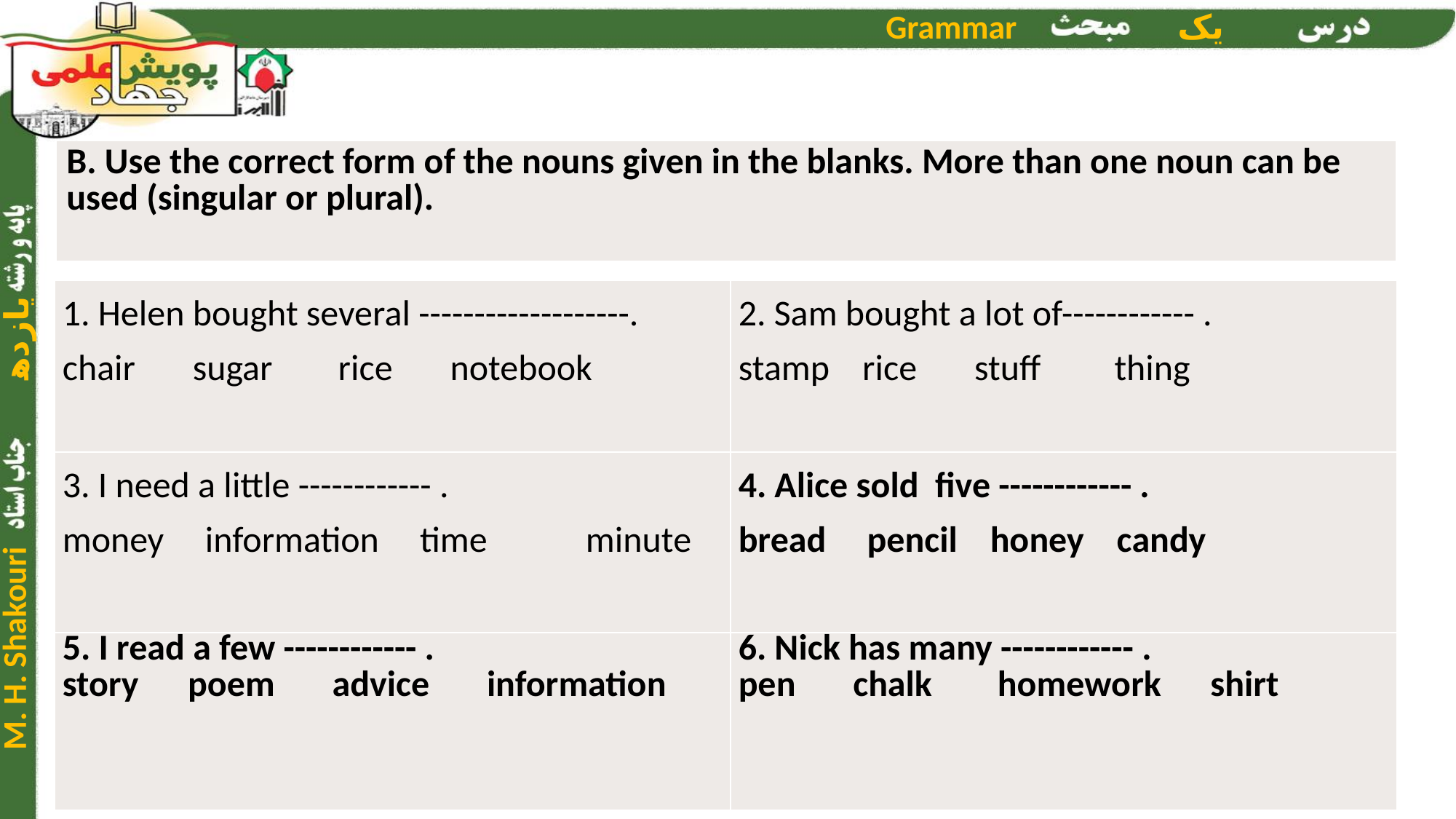

| B. Use the correct form of the nouns given in the blanks. More than one noun can be used (singular or plural). |
| --- |
| 1. Helen bought several -------------------. chair sugar rice notebook | 2. Sam bought a lot of------------ . stamp rice stuff thing |
| --- | --- |
| 3. I need a little ------------ . money information time minute | 4. Alice sold five ------------ . bread pencil honey candy |
| 5. I read a few ------------ . story poem advice information | 6. Nick has many ------------ . pen chalk homework shirt |